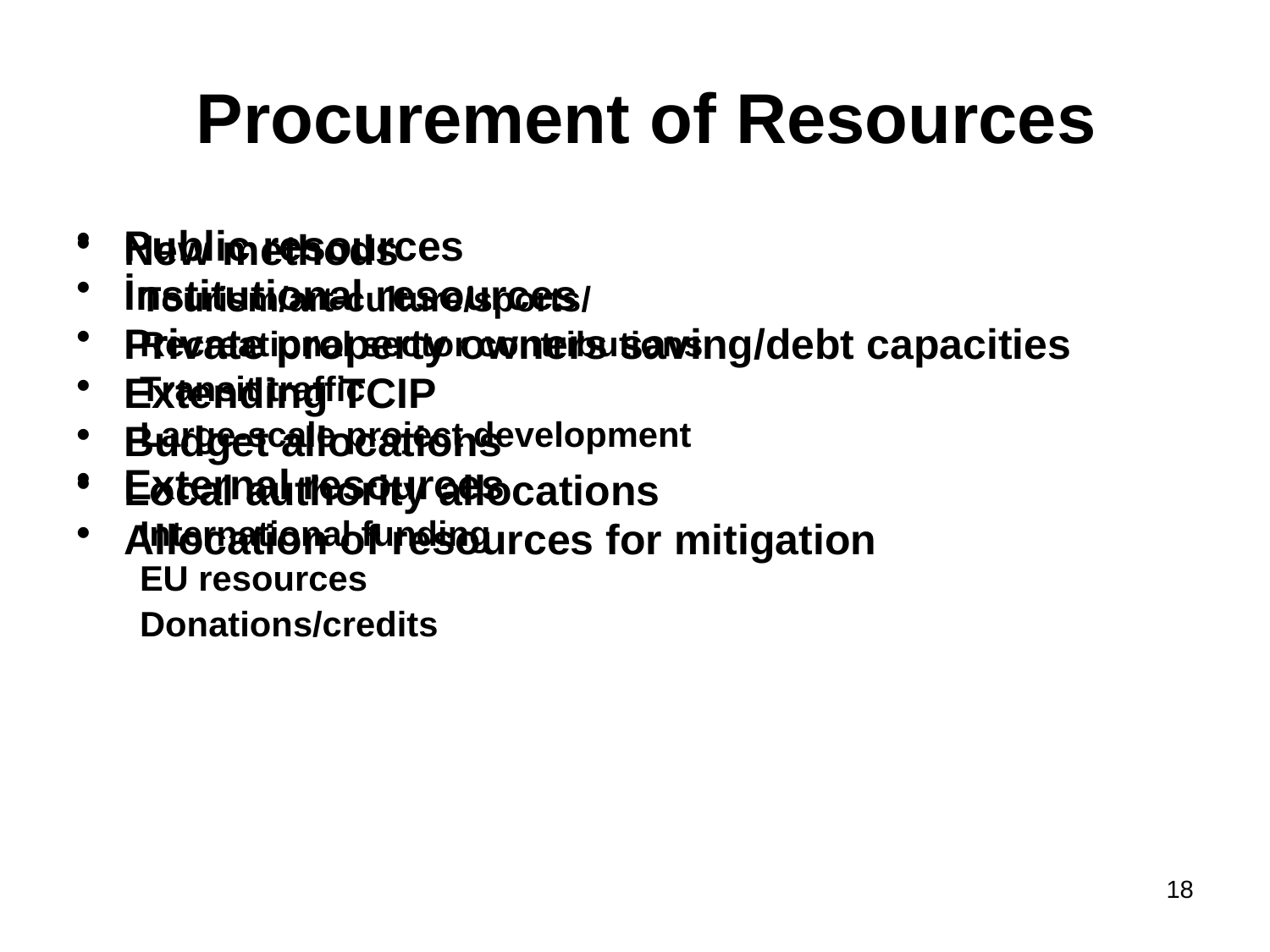

# Procurement of Resources
Public resources
İnstitutional resources
Private property owners saving/debt capacities
Extending TCIP
Budget allocations
Local authority allocations
Allocation of resources for mitigation
New methods
Tourism/art-culture/sports/
Recreational sector contributions
Transit traffic
Large-scale project development
External resources
International funding
EU resources
Donations/credits

18